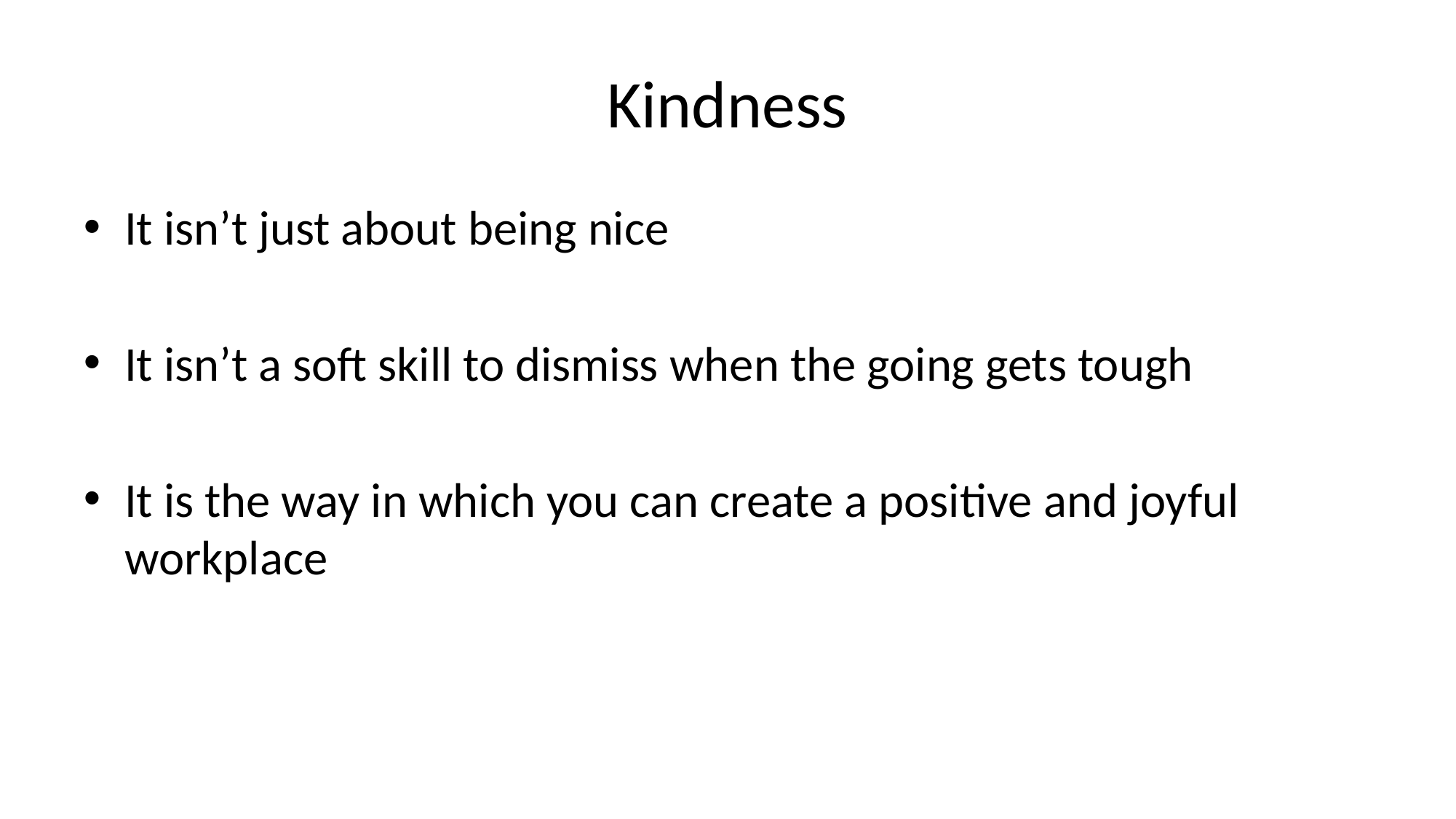

# Kindness
It isn’t just about being nice

It isn’t a soft skill to dismiss when the going gets tough

It is the way in which you can create a positive and joyful workplace